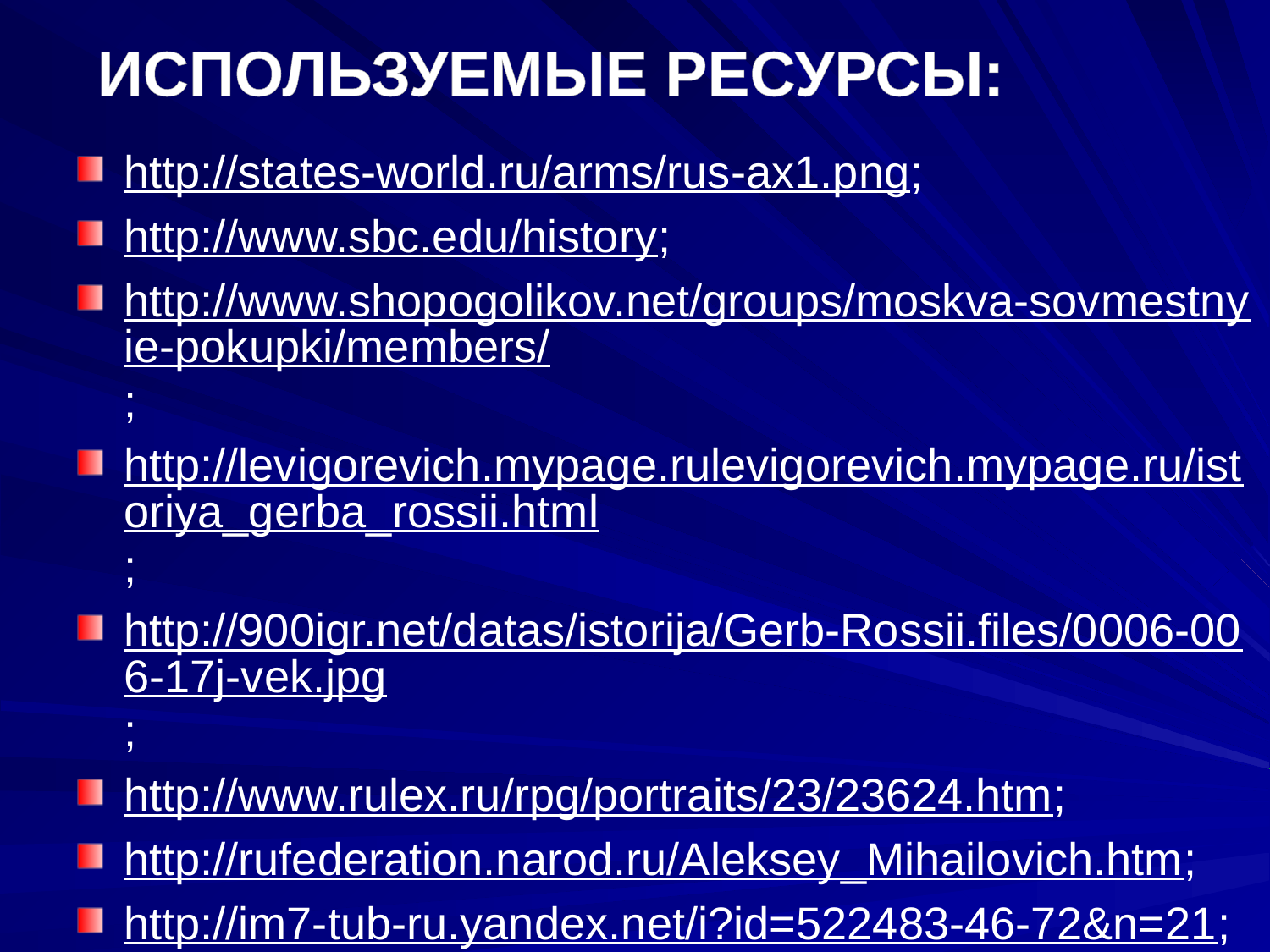

Используемые ресурсы:

http://states-world.ru/arms/rus-ax1.png;
http://www.sbc.edu/history;
http://www.shopogolikov.net/groups/moskva-sovmestnyie-pokupki/members/;
http://levigorevich.mypage.rulevigorevich.mypage.ru/istoriya_gerba_rossii.html;
http://900igr.net/datas/istorija/Gerb-Rossii.files/0006-006-17j-vek.jpg;
http://www.rulex.ru/rpg/portraits/23/23624.htm;
http://rufederation.narod.ru/Aleksey_Mihailovich.htm;
http://im7-tub-ru.yandex.net/i?id=522483-46-72&n=21;